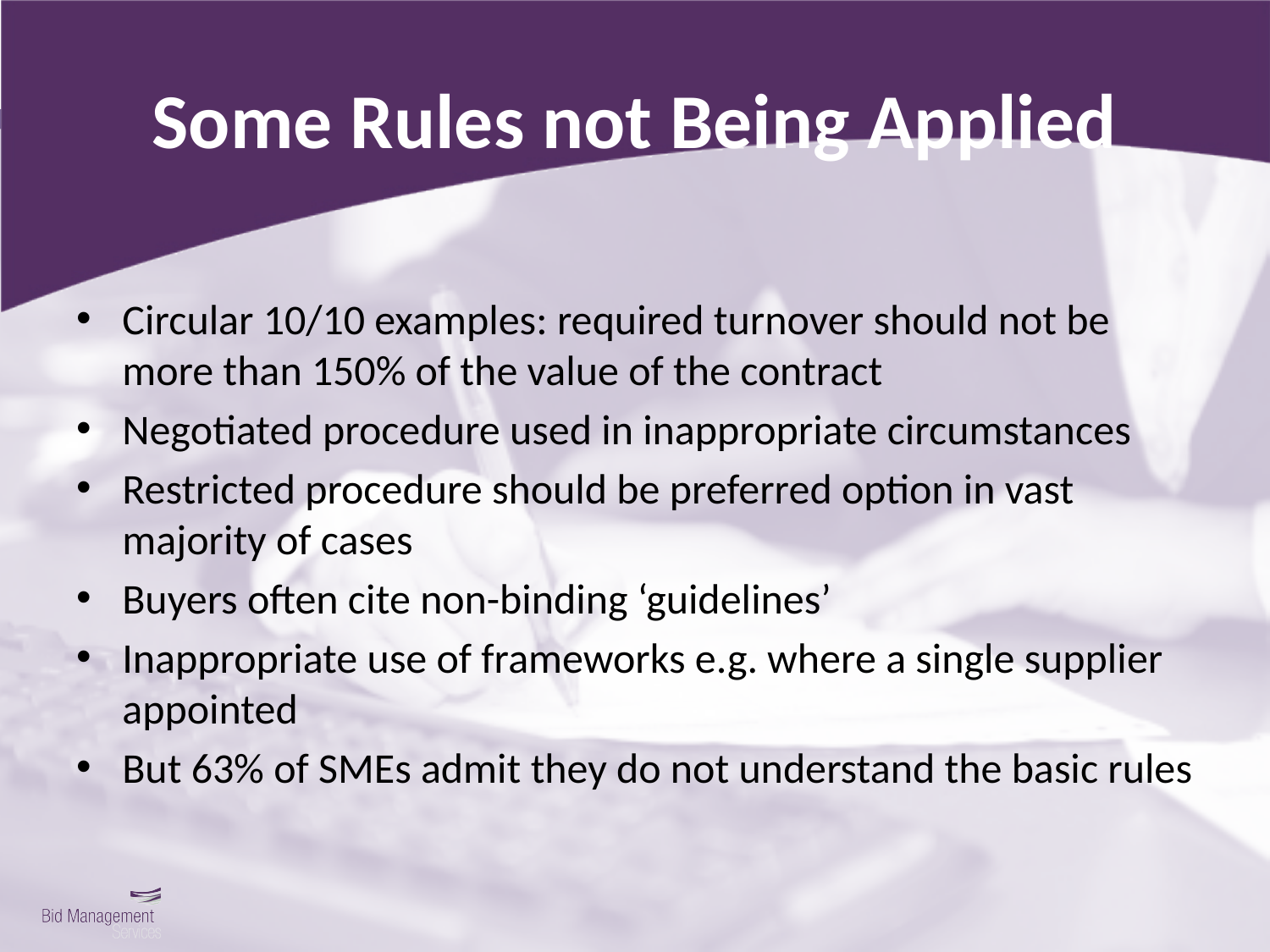

# Some Rules not Being Applied
Circular 10/10 examples: required turnover should not be more than 150% of the value of the contract
Negotiated procedure used in inappropriate circumstances
Restricted procedure should be preferred option in vast majority of cases
Buyers often cite non-binding ‘guidelines’
Inappropriate use of frameworks e.g. where a single supplier appointed
But 63% of SMEs admit they do not understand the basic rules